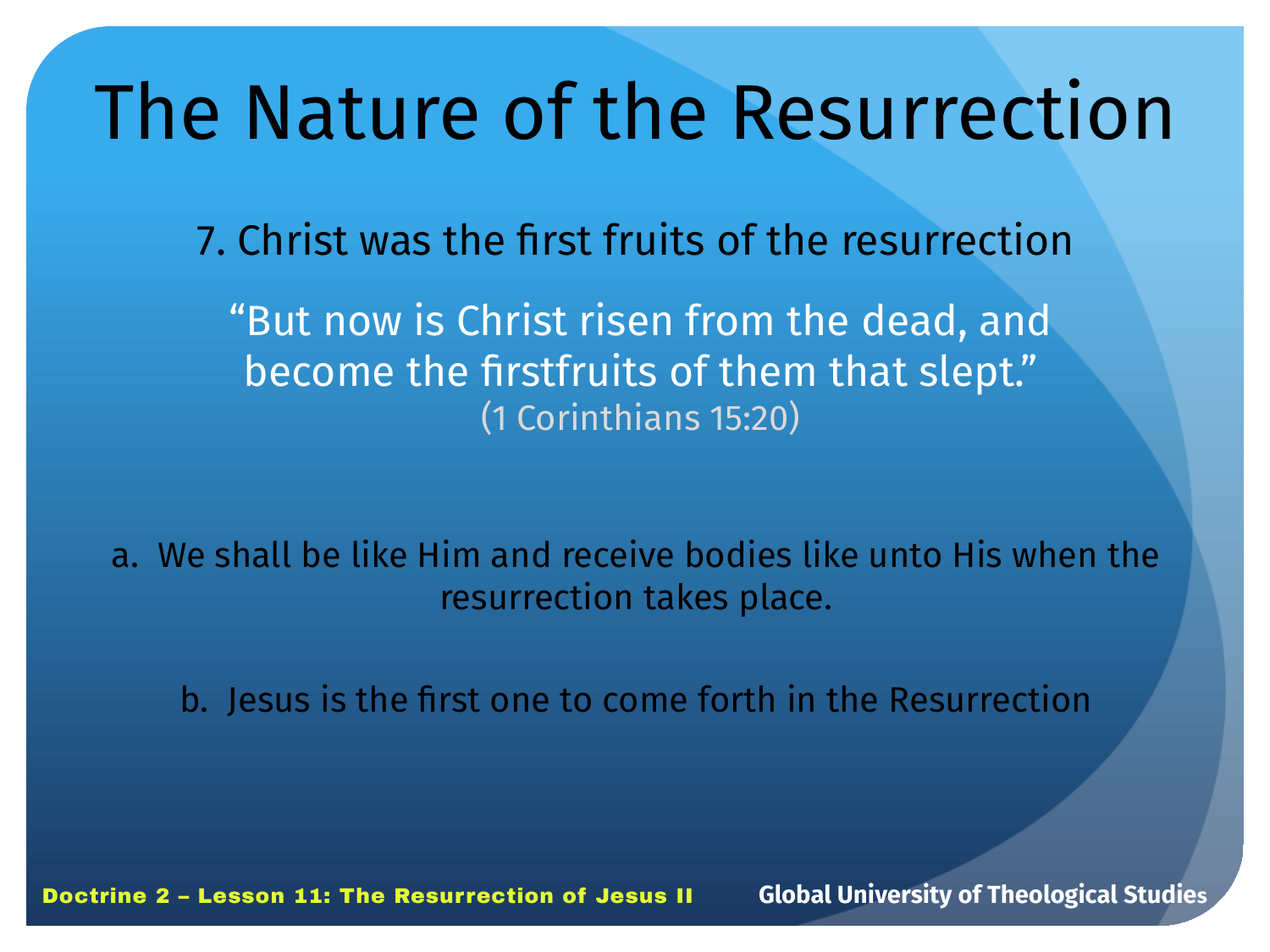

The Nature of the Resurrection
7. Christ was the first fruits of the resurrection
“But now is Christ risen from the dead, and become the firstfruits of them that slept.”
(1 Corinthians 15:20)
a.  We shall be like Him and receive bodies like unto His when the resurrection takes place.
b.  Jesus is the first one to come forth in the Resurrection
Doctrine 2 – Lesson 11: The Resurrection of Jesus II        Global University of Theological Studies